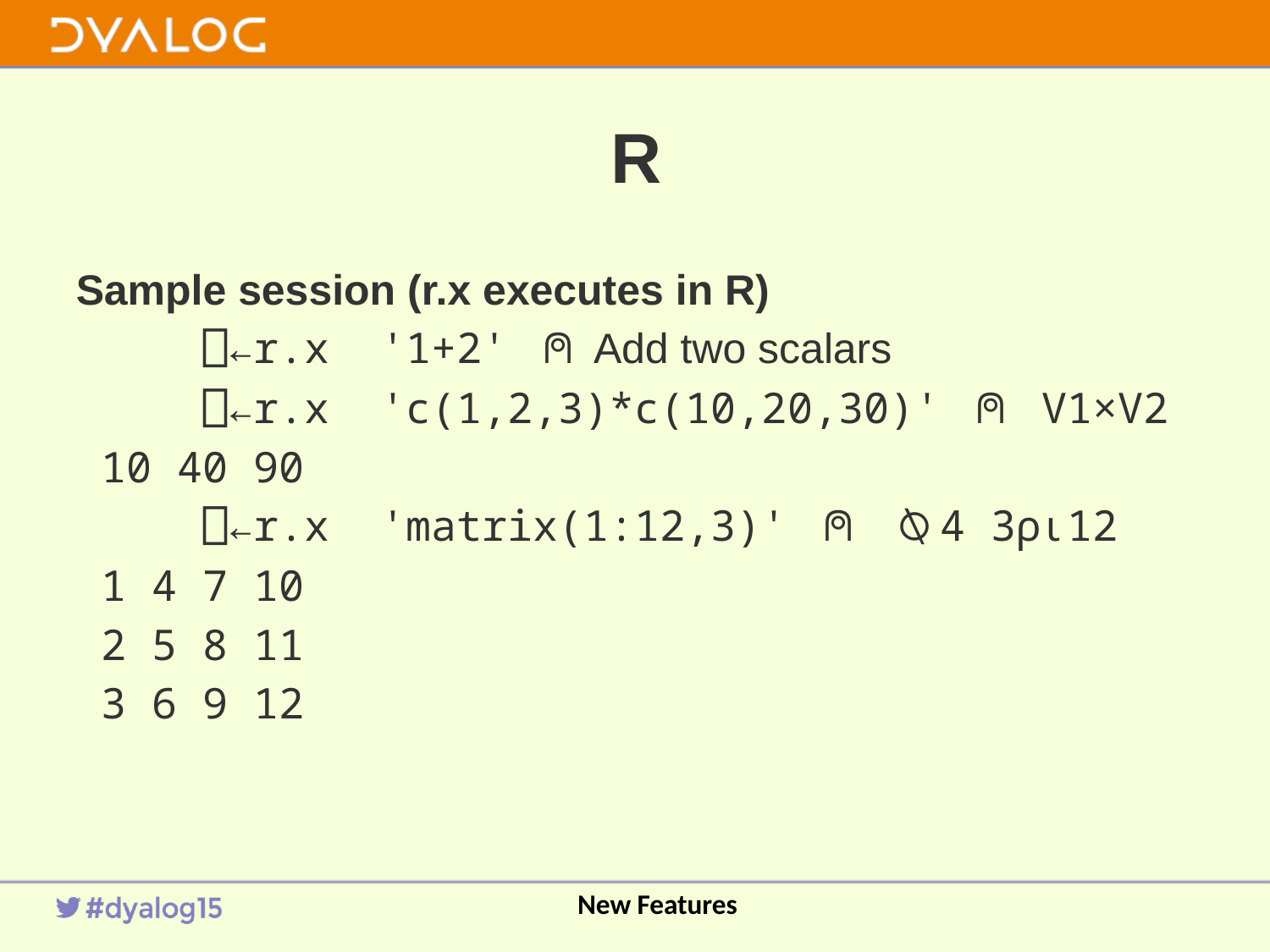

# R
Sample session (r.x executes in R)
	⎕←r.x  '1+2' ⍝ Add two scalars
	⎕←r.x  'c(1,2,3)*c(10,20,30)' ⍝ V1×V2
 10 40 90
	⎕←r.x  'matrix(1:12,3)' ⍝ ⍉4 3⍴⍳12
 1 4 7 10
 2 5 8 11
 3 6 9 12

New Features